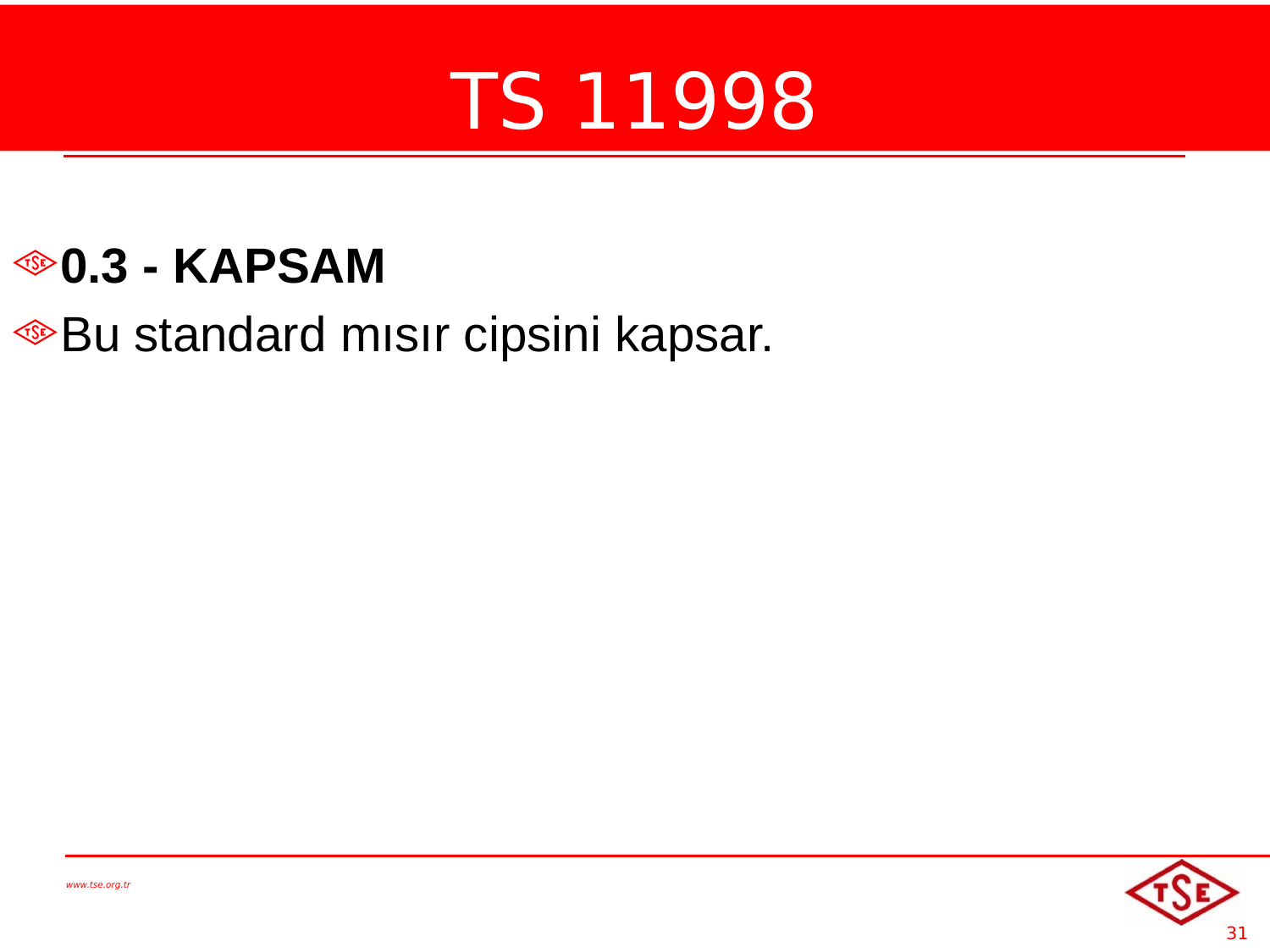

# TS 11998
0.3 - KAPSAM
Bu standard mısır cipsini kapsar.

www.tse.org.tr
31